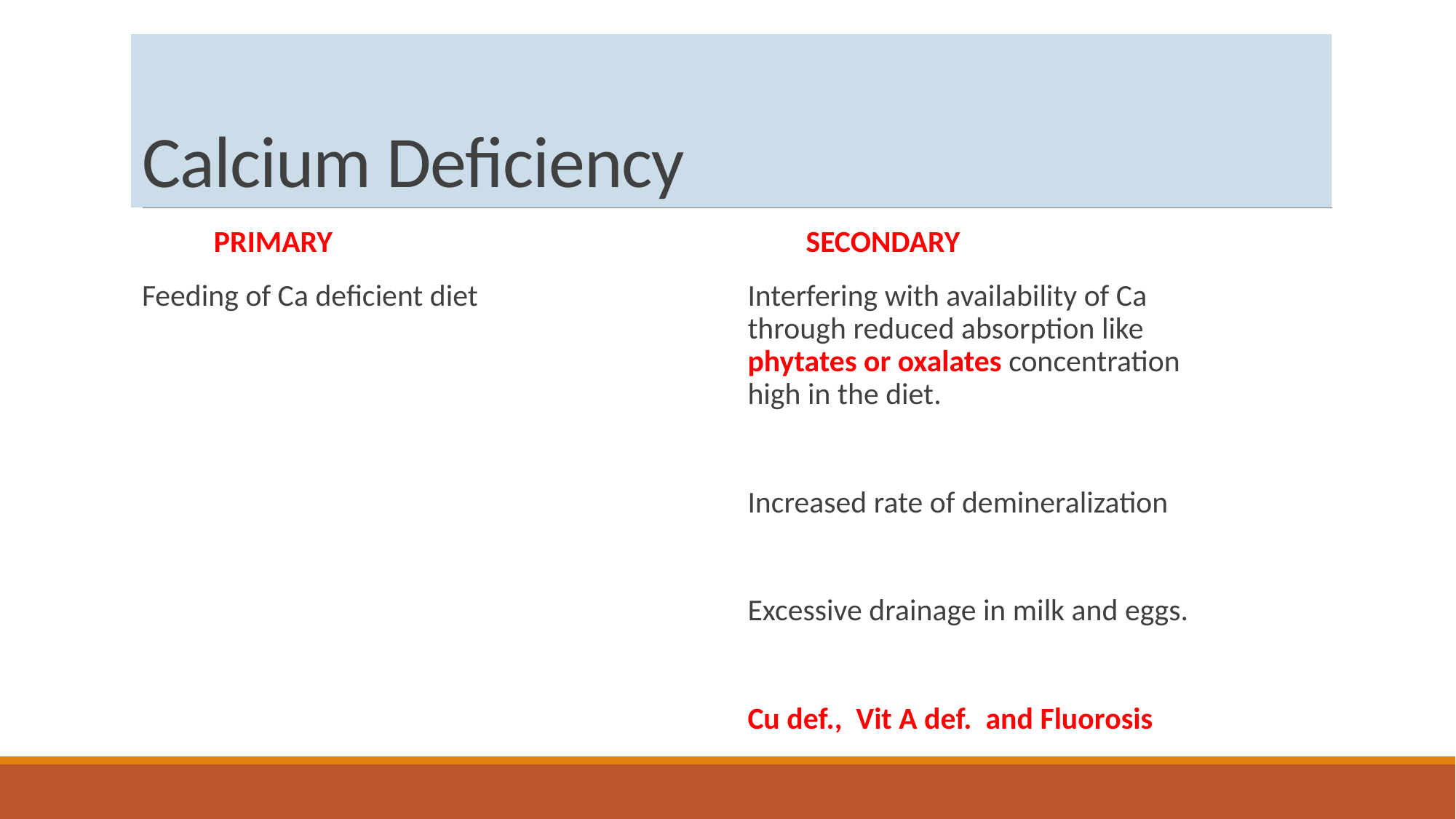

# Calcium Deficiency
            PRIMARY
Feeding of Ca deficient diet
          SECONDARY
Interfering with availability of Ca through reduced absorption like phytates or oxalates concentration high in the diet.

Increased rate of demineralization

Excessive drainage in milk and eggs.

Cu def.,  Vit A def.  and Fluorosis